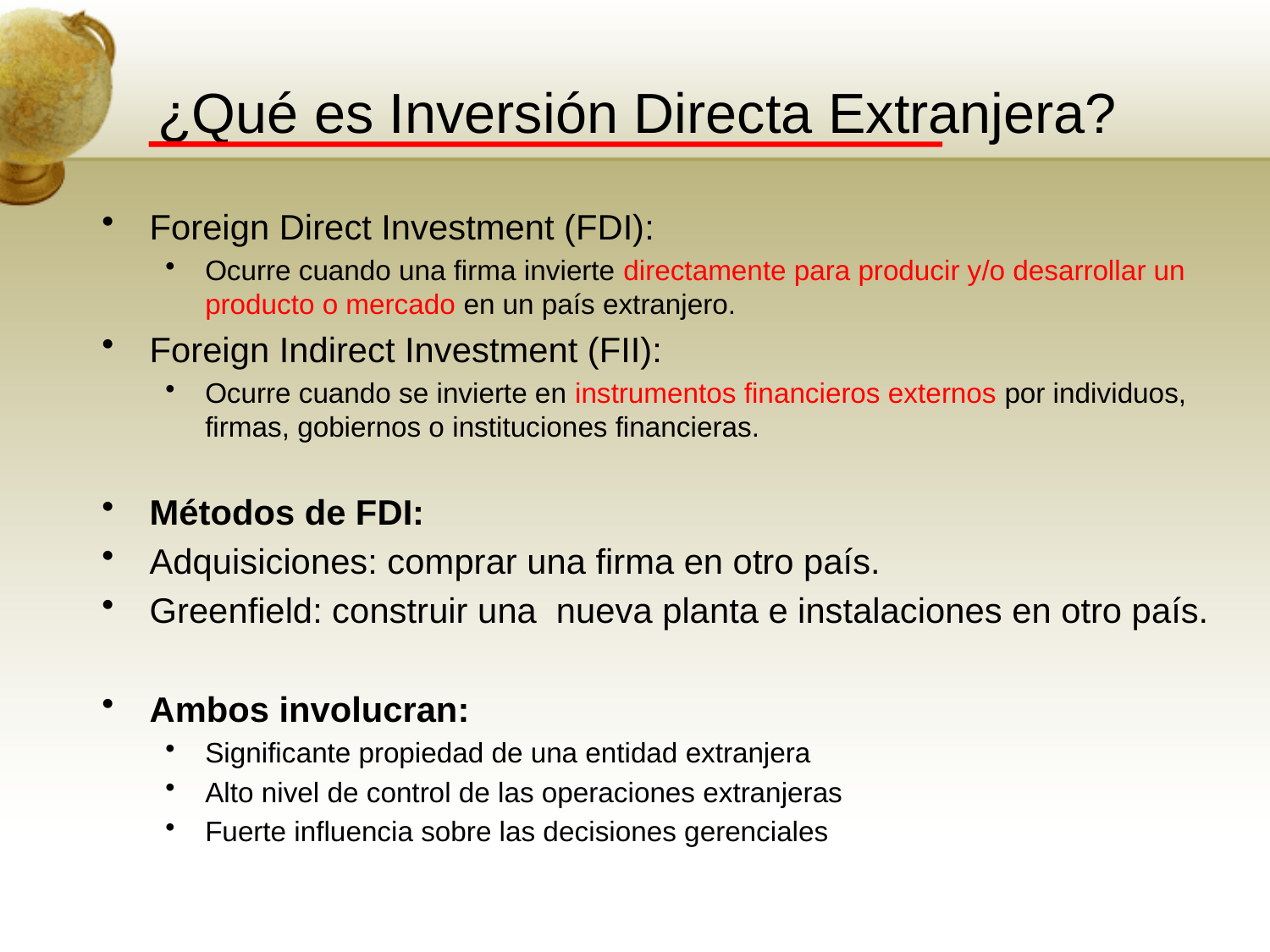

# ¿Qué es Inversión Directa Extranjera?

Foreign Direct Investment (FDI):
Ocurre cuando una firma invierte directamente para producir y/o desarrollar un producto o mercado en un país extranjero.
Foreign Indirect Investment (FII):
Ocurre cuando se invierte en instrumentos financieros externos por individuos, firmas, gobiernos o instituciones financieras.

Métodos de FDI:
Adquisiciones: comprar una firma en otro país.
Greenfield: construir una  nueva planta e instalaciones en otro país.

Ambos involucran:
Significante propiedad de una entidad extranjera
Alto nivel de control de las operaciones extranjeras
Fuerte influencia sobre las decisiones gerenciales